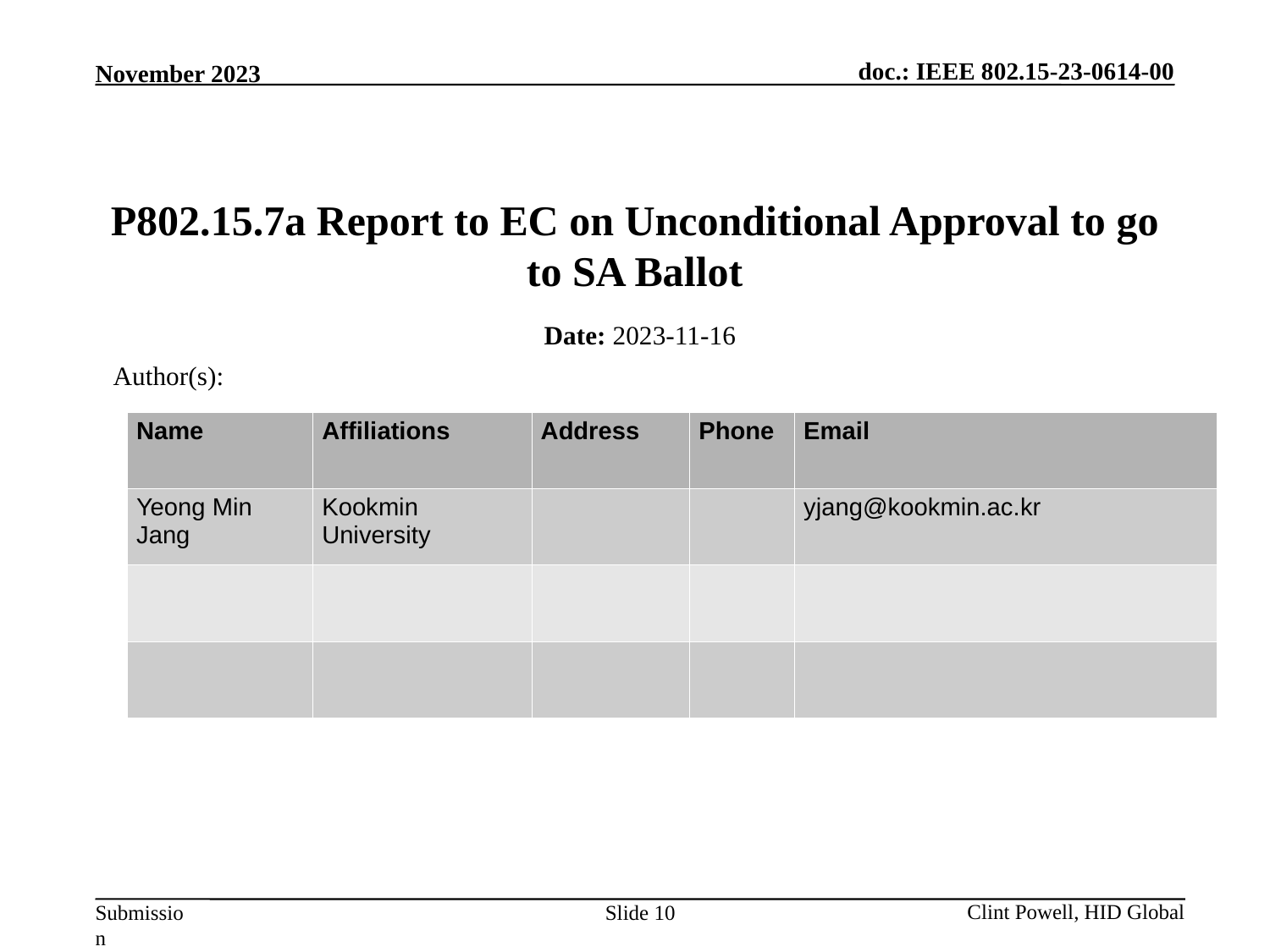

P802.15.7a Report to EC on Unconditional Approval to go to SA Ballot
Date: 2023-11-16

Author(s):
| Name | Affiliations | Address | Phone | Email |
| --- | --- | --- | --- | --- |
| Yeong Min Jang | Kookmin University |  |  | yjang@kookmin.ac.kr |
|  |  |  |  |  |
|  |  |  |  |  |
Slide 10